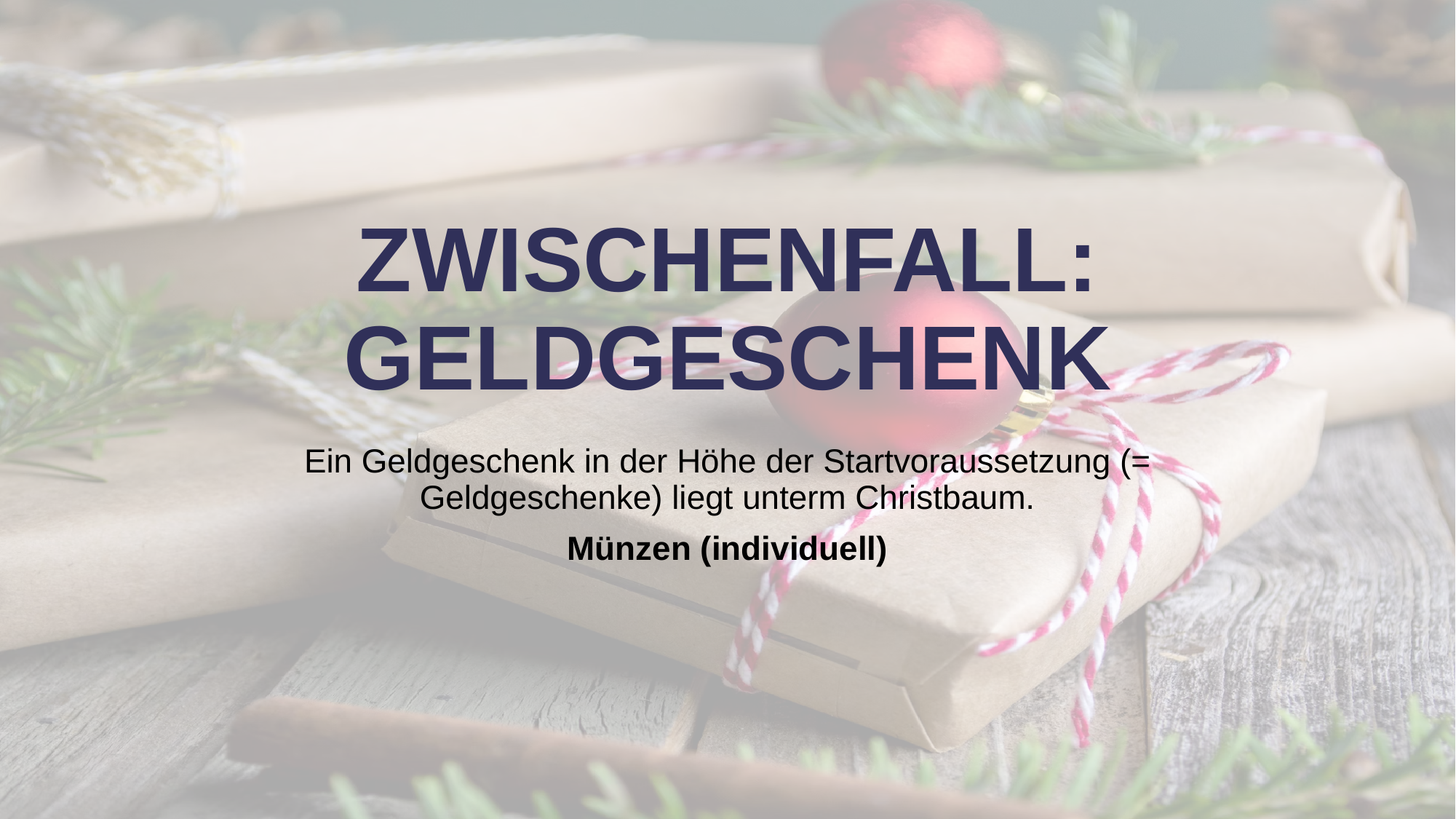

# Zwischenfall: Geldgeschenk
Ein Geldgeschenk in der Höhe der Startvoraussetzung (= Geldgeschenke) liegt unterm Christbaum.
Münzen (individuell)